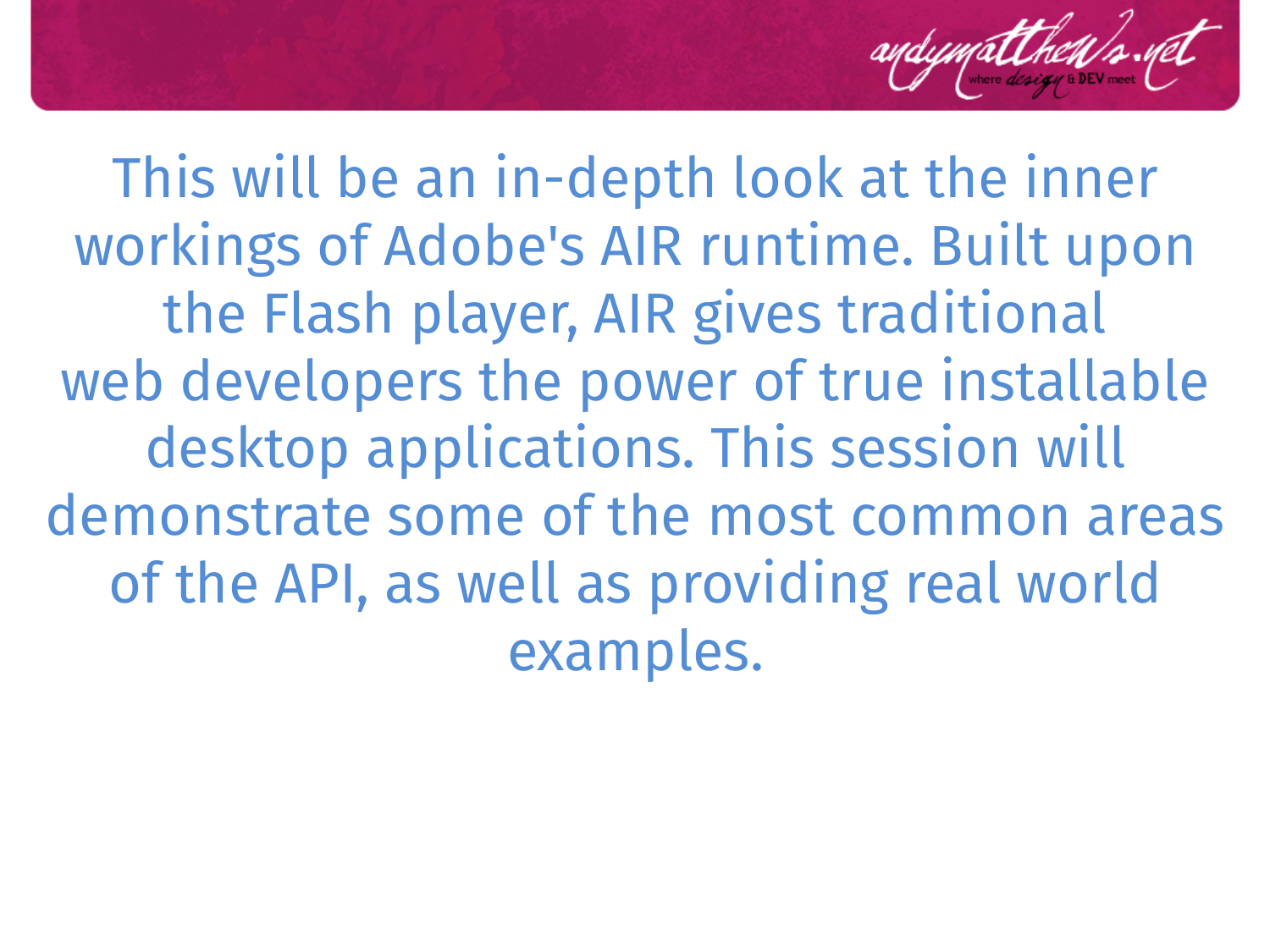

This will be an in-depth look at the inner workings of Adobe's AIR runtime. Built upon the Flash player, AIR gives traditional
web developers the power of true installable desktop applications. This session will demonstrate some of the most common areas of the API, as well as providing real world examples.